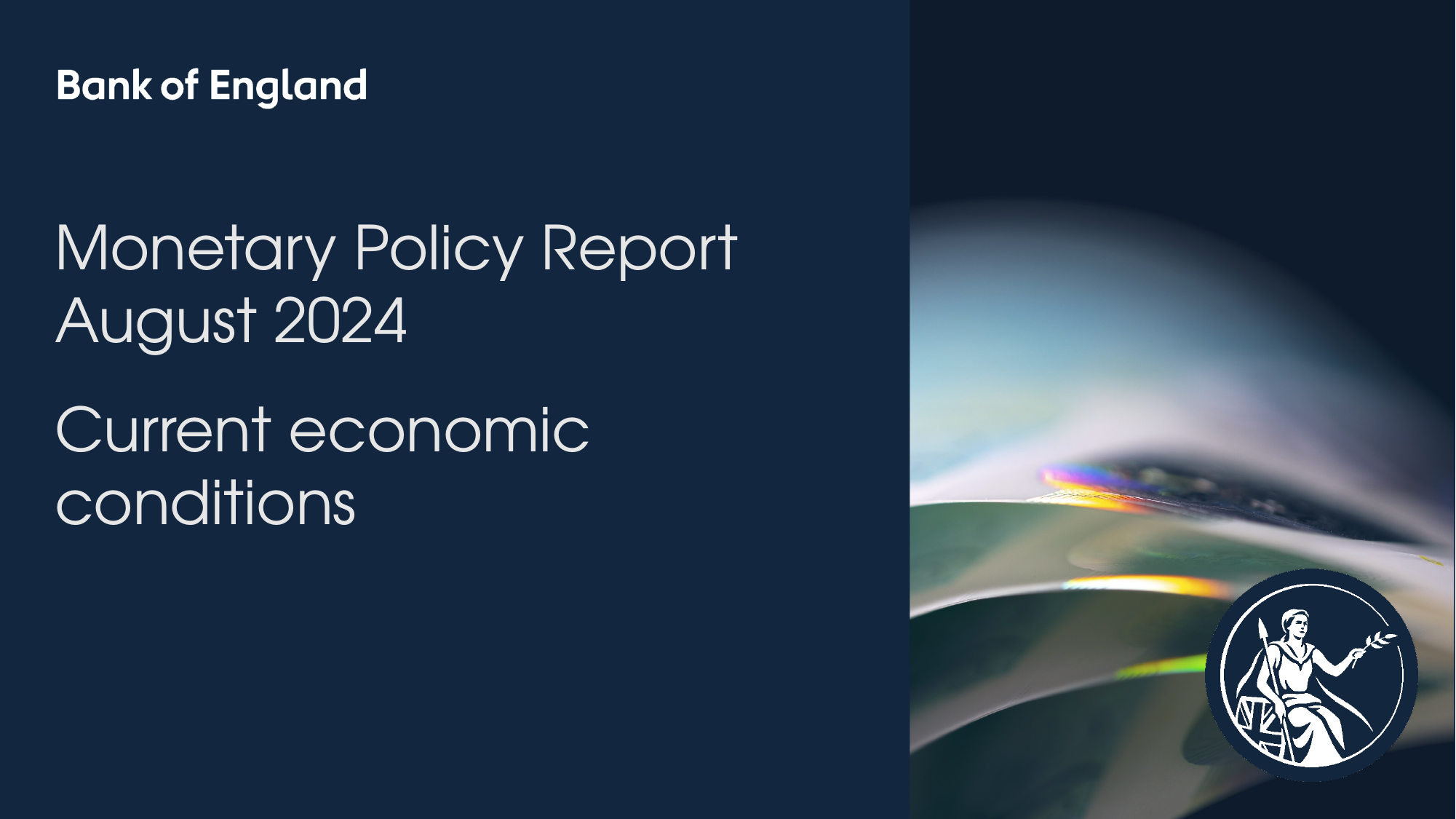

Monetary Policy Report
August 2024
Current economic conditions